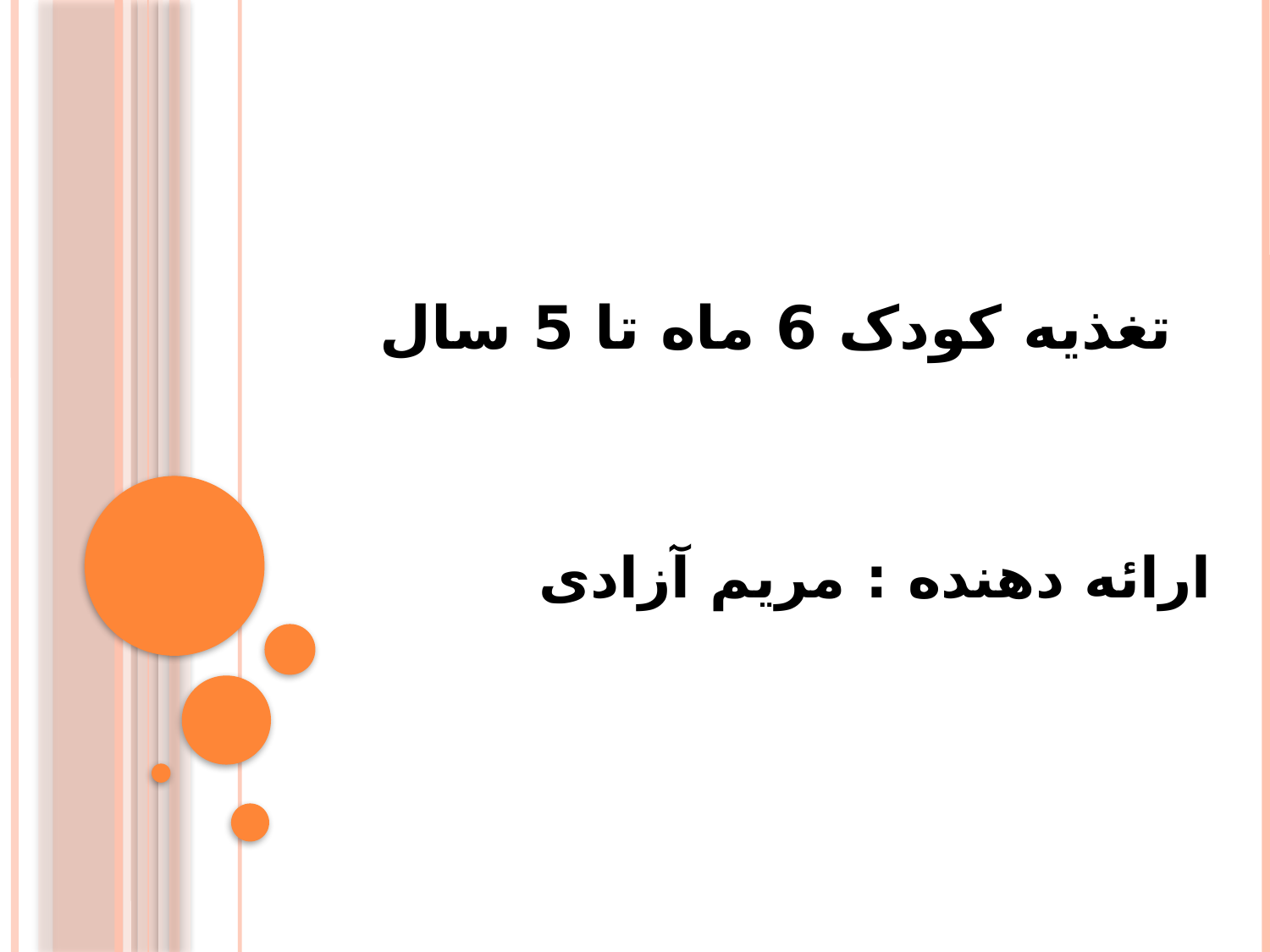

# تغذیه کودک 6 ماه تا 5 سال
ارائه دهنده : مریم آزادی